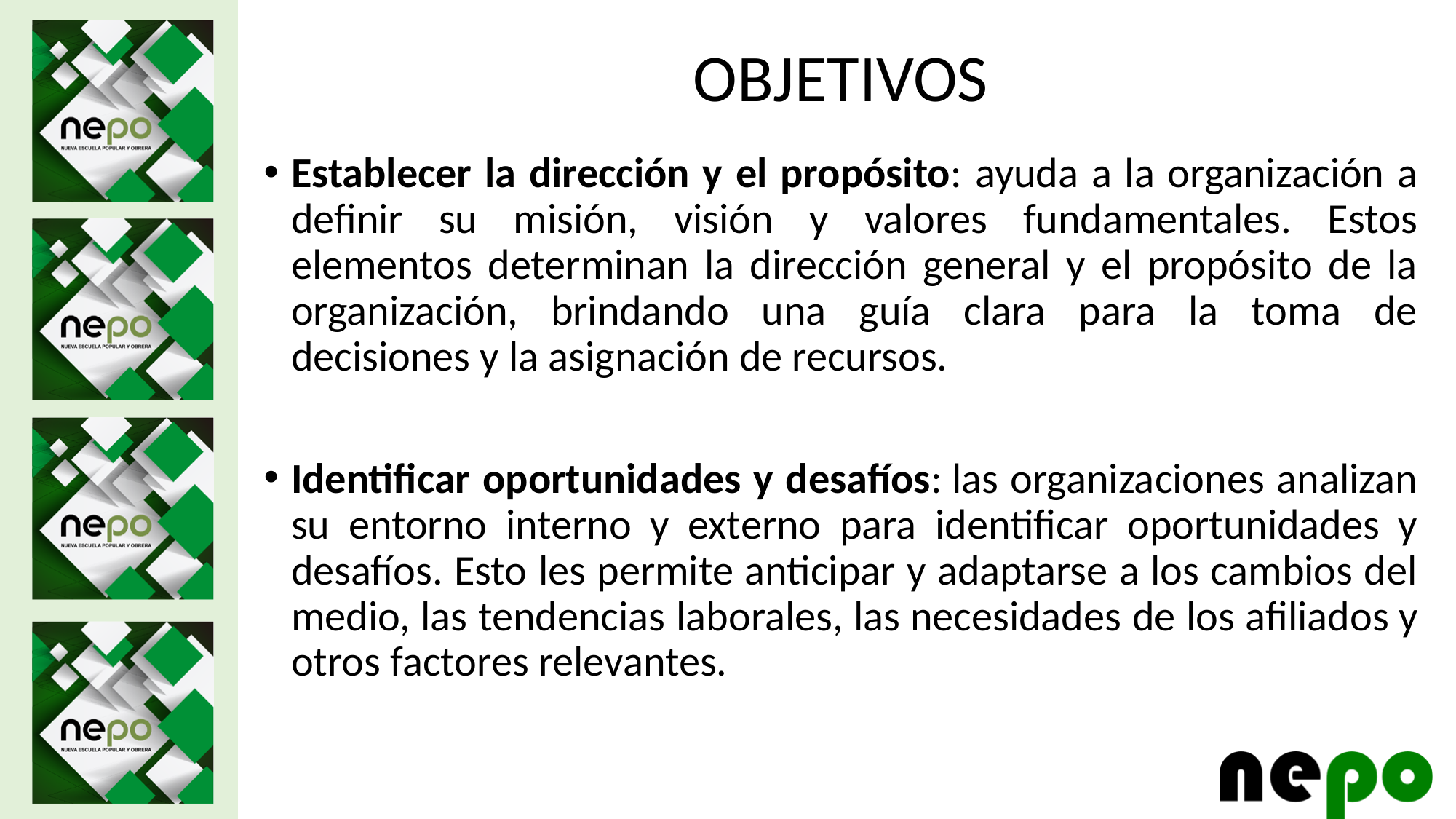

# OBJETIVOS
Establecer la dirección y el propósito: ayuda a la organización a definir su misión, visión y valores fundamentales. Estos elementos determinan la dirección general y el propósito de la organización, brindando una guía clara para la toma de decisiones y la asignación de recursos.

Identificar oportunidades y desafíos: las organizaciones analizan su entorno interno y externo para identificar oportunidades y desafíos. Esto les permite anticipar y adaptarse a los cambios del medio, las tendencias laborales, las necesidades de los afiliados y otros factores relevantes.